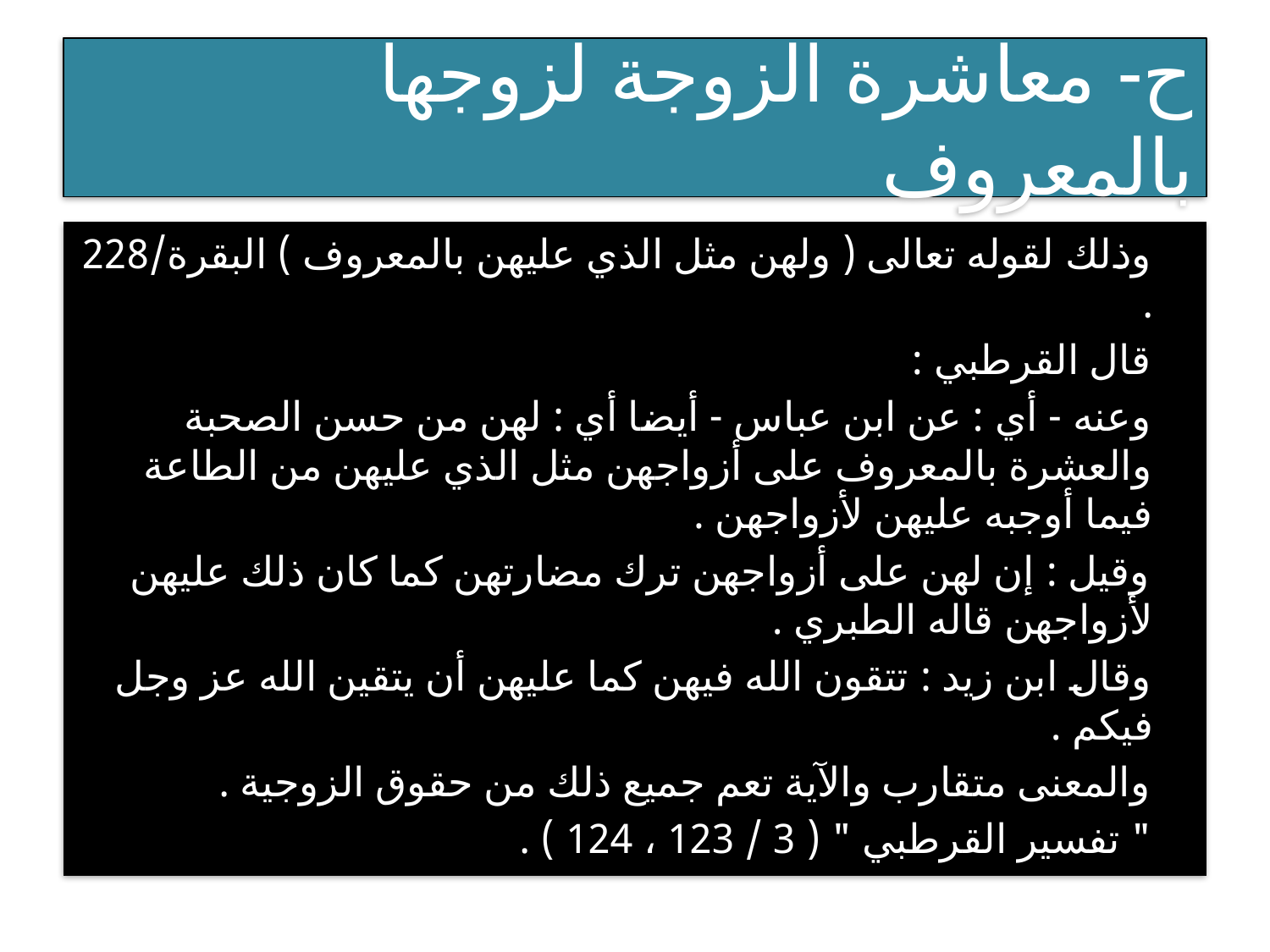

# ح- معاشرة الزوجة لزوجها بالمعروف
    وذلك لقوله تعالى ( ولهن مثل الذي عليهن بالمعروف ) البقرة/228 .
    قال القرطبي :
    وعنه - أي : عن ابن عباس - أيضا أي : لهن من حسن الصحبة والعشرة بالمعروف على أزواجهن مثل الذي عليهن من الطاعة فيما أوجبه عليهن لأزواجهن .
    وقيل : إن لهن على أزواجهن ترك مضارتهن كما كان ذلك عليهن لأزواجهن قاله الطبري .
    وقال ابن زيد : تتقون الله فيهن كما عليهن أن يتقين الله عز وجل فيكم .
    والمعنى متقارب والآية تعم جميع ذلك من حقوق الزوجية .
    " تفسير القرطبي " ( 3 / 123 ، 124 ) .